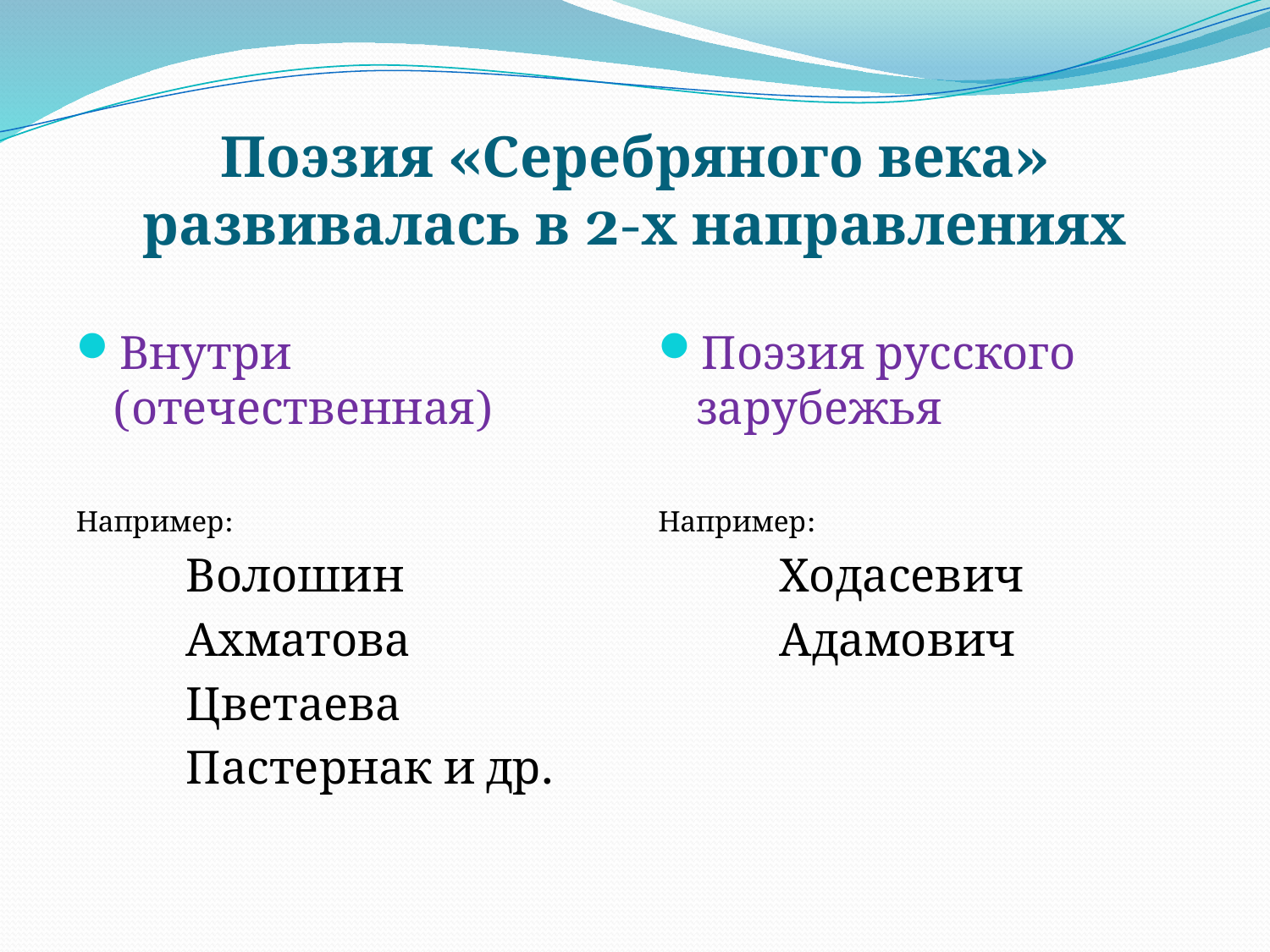

# Поэзия «Серебряного века» развивалась в 2-х направлениях
Внутри (отечественная)

Например:
          Волошин
          Ахматова
          Цветаева
          Пастернак и др.

Поэзия русского зарубежья

Например:
           Ходасевич
           Адамович